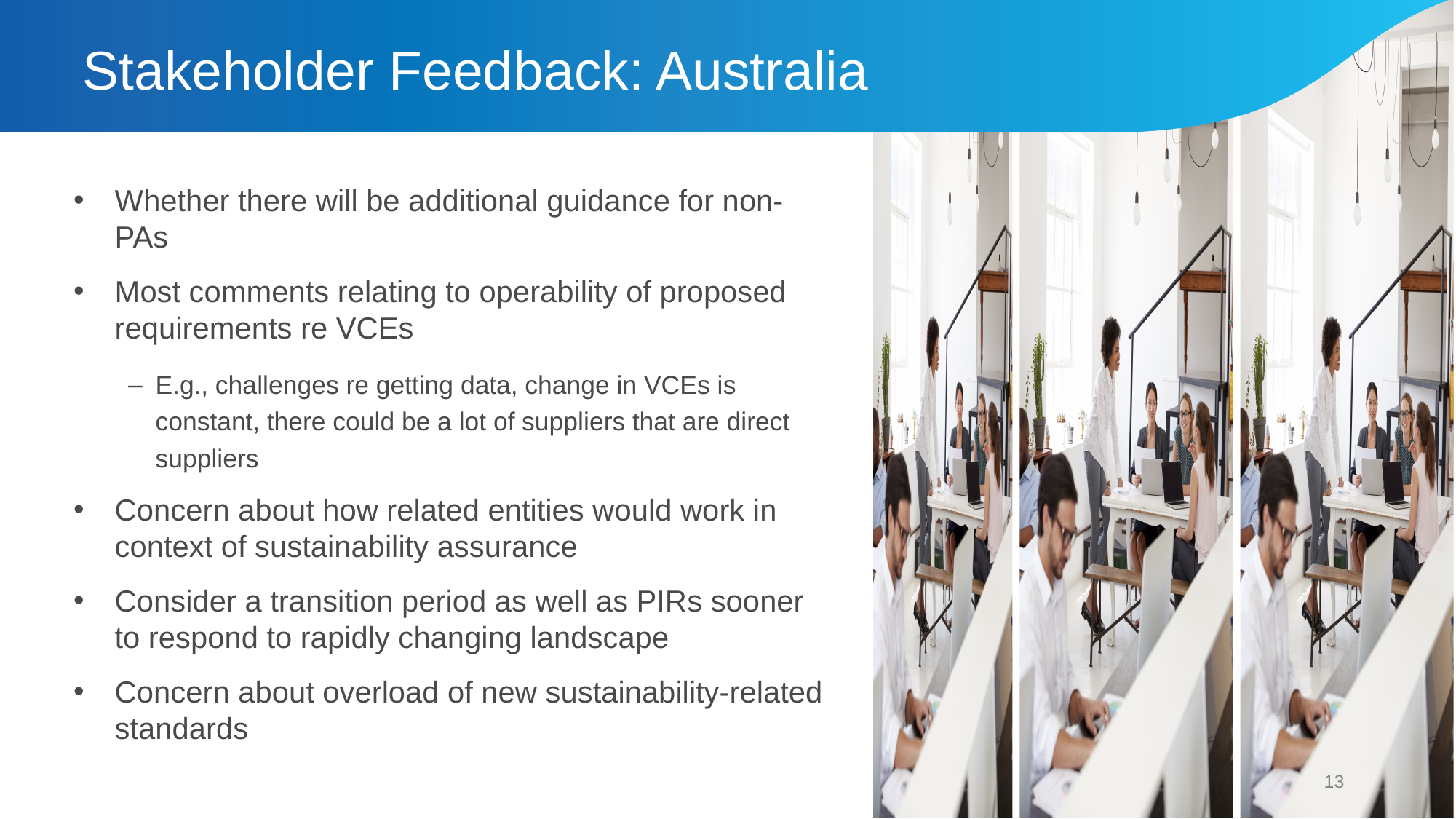

# Stakeholder Feedback: Australia
Whether there will be additional guidance for non-PAs
Most comments relating to operability of proposed requirements re VCEs
E.g., challenges re getting data, change in VCEs is constant, there could be a lot of suppliers that are direct suppliers
Concern about how related entities would work in context of sustainability assurance
Consider a transition period as well as PIRs sooner to respond to rapidly changing landscape
Concern about overload of new sustainability-related standards
13